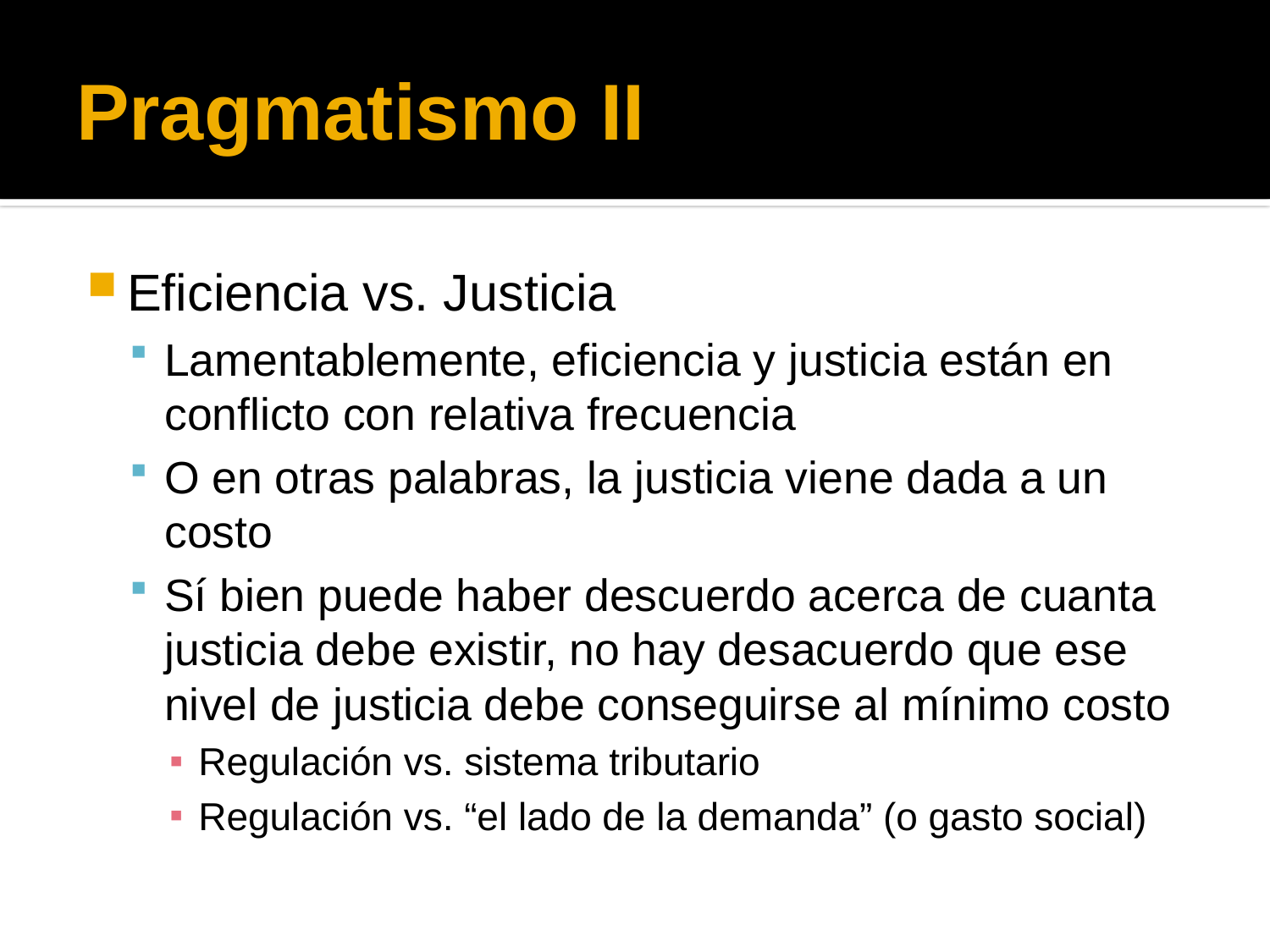

# Pragmatismo II
Eficiencia vs. Justicia
Lamentablemente, eficiencia y justicia están en conflicto con relativa frecuencia
O en otras palabras, la justicia viene dada a un costo
Sí bien puede haber descuerdo acerca de cuanta justicia debe existir, no hay desacuerdo que ese nivel de justicia debe conseguirse al mínimo costo
Regulación vs. sistema tributario
Regulación vs. “el lado de la demanda” (o gasto social)